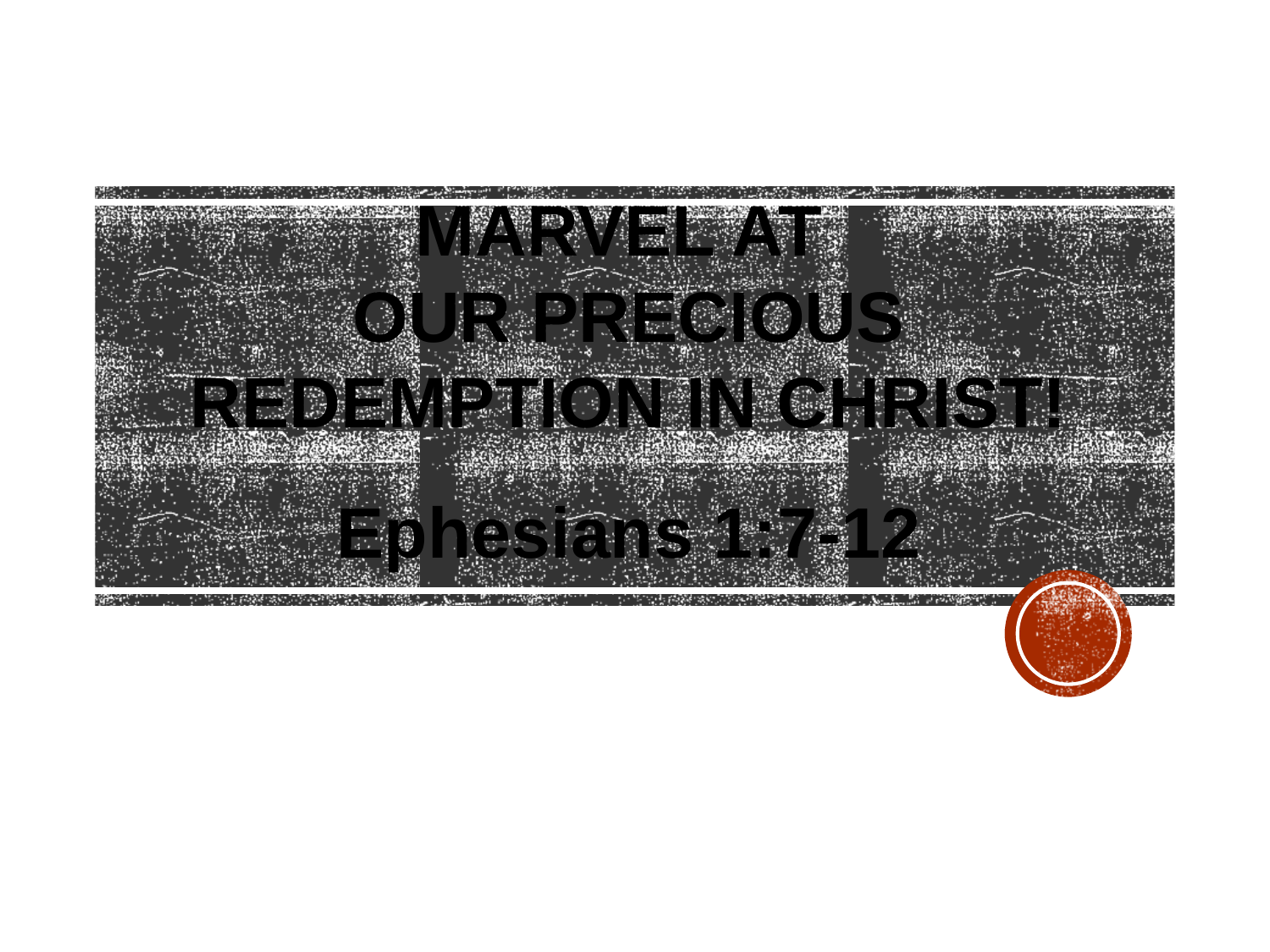

MARVEL AT
OUR PRECIOUS REDEMPTION IN CHRIST!

Ephesians 1:7-12